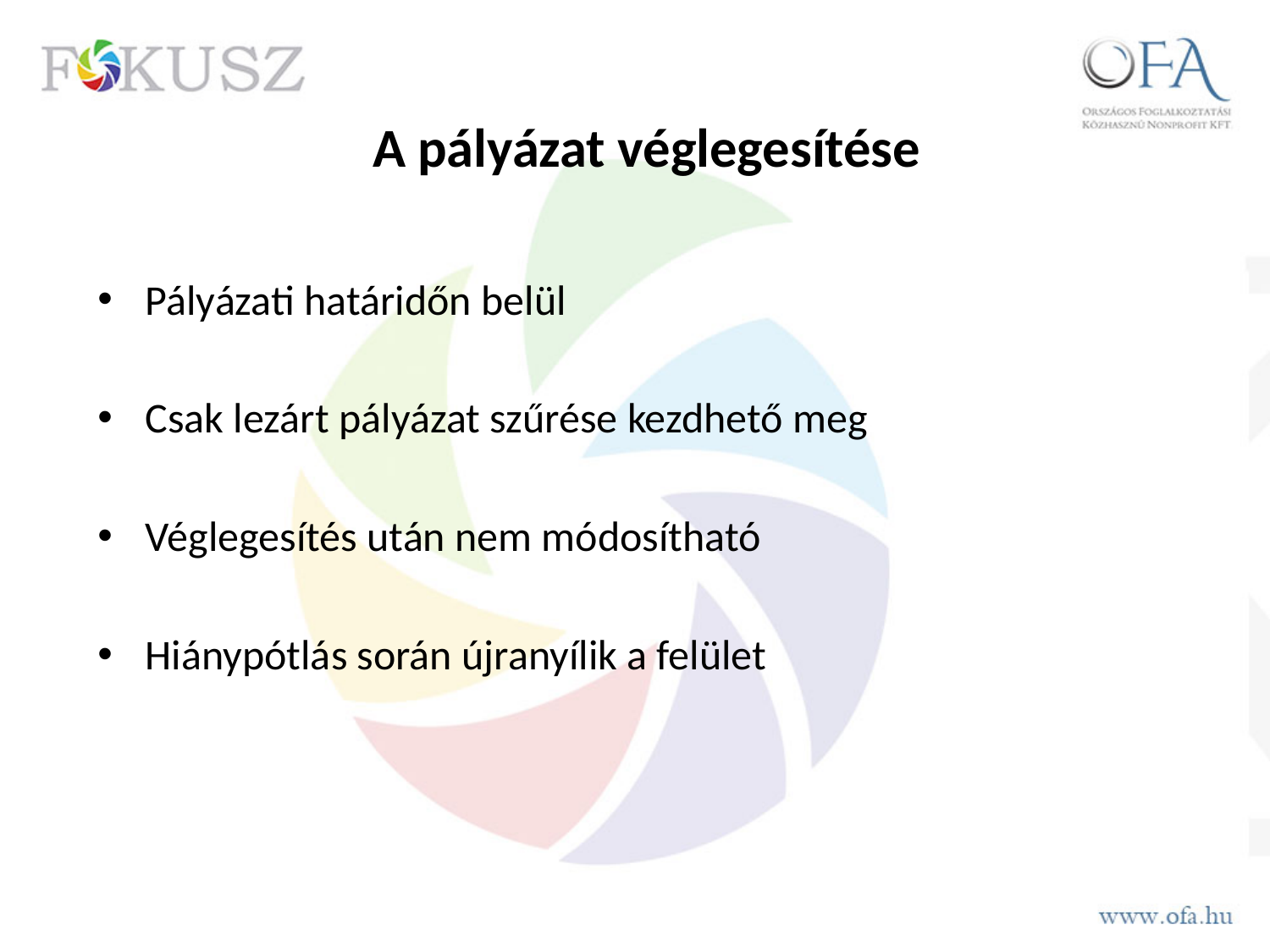

# A pályázat véglegesítése
Pályázati határidőn belül

Csak lezárt pályázat szűrése kezdhető meg

Véglegesítés után nem módosítható

Hiánypótlás során újranyílik a felület